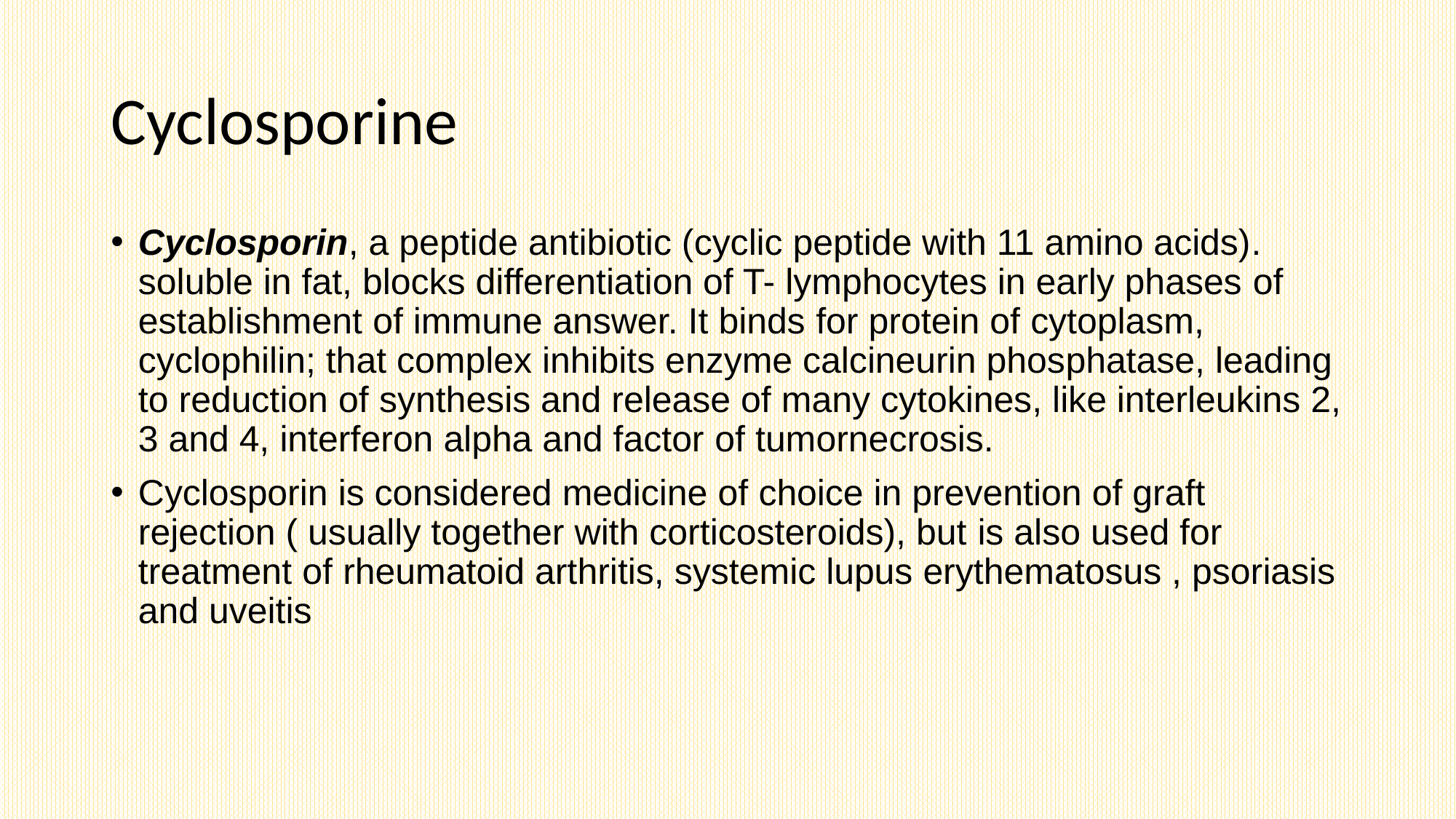

# Cyclosporine
Cyclosporin, a peptide antibiotic (cyclic peptide with 11 amino acids). soluble in fat, blocks differentiation of T- lymphocytes in early phases of establishment of immune answer. It binds for protein of cytoplasm, cyclophilin; that complex inhibits enzyme calcineurin phosphatase, leading to reduction of synthesis and release of many cytokines, like interleukins 2, 3 and 4, interferon alpha and factor of tumornecrosis.
Cyclosporin is considered medicine of choice in prevention of graft rejection ( usually together with corticosteroids), but is also used for treatment of rheumatoid arthritis, systemic lupus erythematosus , psoriasis and uveitis